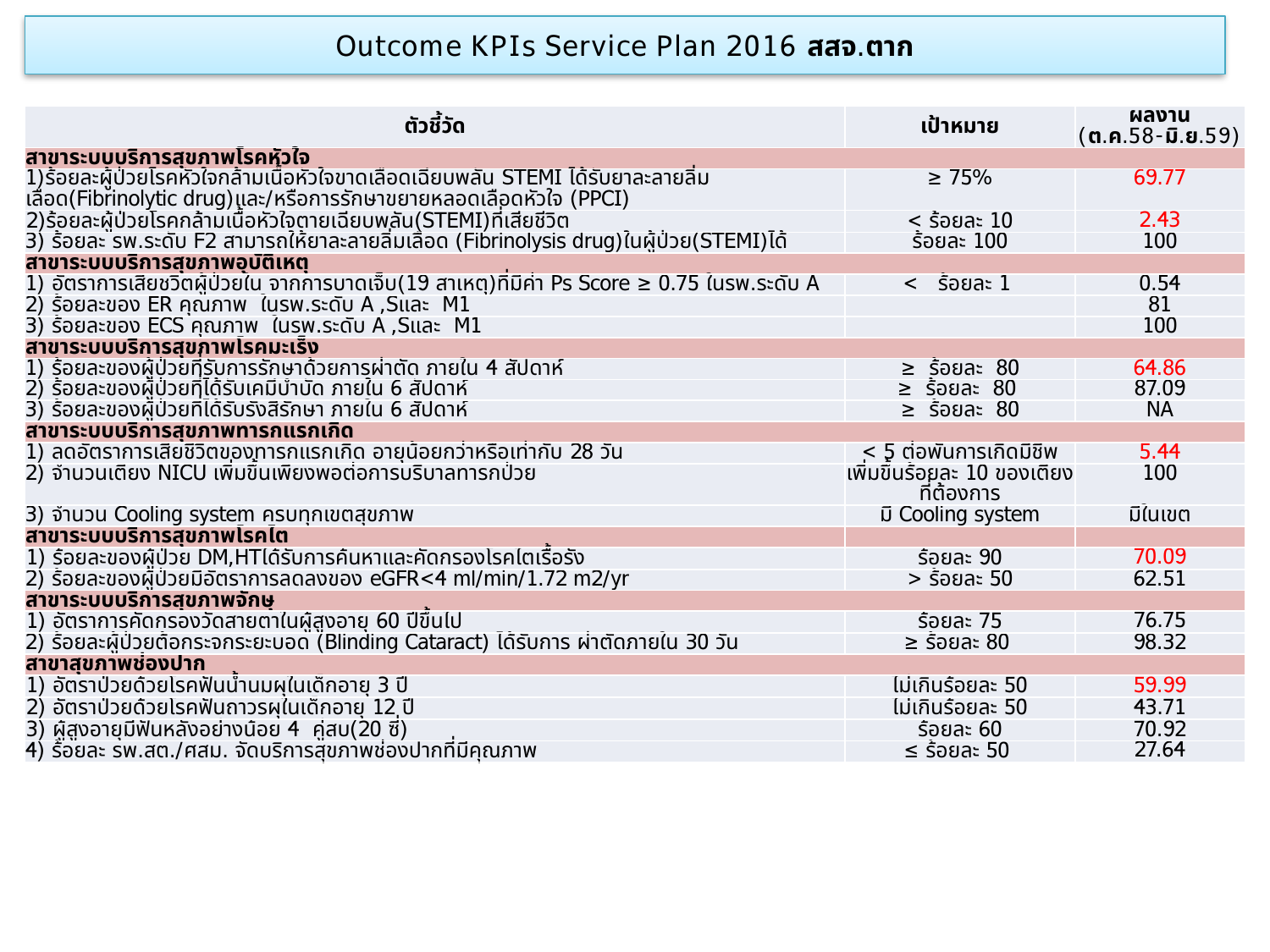

# Outcome KPIs Service Plan 2016 สสจ.ตาก
| ตัวชี้วัด | เป้าหมาย | ผลงาน (ต.ค.58-มิ.ย.59) |
| --- | --- | --- |
| สาขาระบบบริการสุขภาพโรคหัวใจ |  |  |
| 1)ร้อยละผู้ป่วยโรคหัวใจกล้ามเนื้อหัวใจขาดเลือดเฉียบพลัน STEMI ได้รับยาละลายลิ่มเลือด(Fibrinolytic drug)และ/หรือการรักษาขยายหลอดเลือดหัวใจ (PPCI) | ≥ 75% | 69.77 |
| 2)ร้อยละผู้ป่วยโรคกล้ามเนื้อหัวใจตายเฉียบพลัน(STEMI)ที่เสียชีวิต | < ร้อยละ 10 | 2.43 |
| 3) ร้อยละ รพ.ระดับ F2 สามารถให้ยาละลายลิ่มเลือด (Fibrinolysis drug)ในผู้ป่วย(STEMI)ได้ | ร้อยละ 100 | 100 |
| สาขาระบบบริการสุขภาพอุบัติเหตุ |  |  |
| 1) อัตราการเสียชวิตผู้ป่วยใน จากการบาดเจ็บ(19 สาเหตุ)ที่มีค่า Ps Score ≥ 0.75 ในรพ.ระดับ A | < ร้อยละ 1 | 0.54 |
| 2) ร้อยละของ ER คุณภาพ ในรพ.ระดับ A ,Sและ M1 |  | 81 |
| 3) ร้อยละของ ECS คุณภาพ ในรพ.ระดับ A ,Sและ M1 |  | 100 |
| สาขาระบบบริการสุขภาพโรคมะเร็ง |  |  |
| 1) ร้อยละของผู้ป่วยที่รับการรักษาด้วยการผ่าตัด ภายใน 4 สัปดาห์ | ≥ ร้อยละ 80 | 64.86 |
| 2) ร้อยละของผู้ป่วยที่ได้รับเคมีบำบัด ภายใน 6 สัปดาห์ | ≥ ร้อยละ 80 | 87.09 |
| 3) ร้อยละของผู้ป่วยที่ได้รับรังสีรักษา ภายใน 6 สัปดาห์ | ≥ ร้อยละ 80 | NA |
| สาขาระบบบริการสุขภาพทารกแรกเกิด |  |  |
| 1) ลดอัตราการเสียชีวิตของทารกแรกเกิด อายุน้อยกว่าหรือเท่ากับ 28 วัน | < 5 ต่อพันการเกิดมีชีพ | 5.44 |
| 2) จำนวนเตียง NICU เพิ่มขึ้นเพียงพอต่อการบริบาลทารกป่วย | เพิ่มขึ้นร้อยละ 10 ของเตียงที่ต้องการ | 100 |
| 3) จำนวน Cooling system ครบทุกเขตสุขภาพ | มี Cooling system | มีในเขต |
| สาขาระบบบริการสุขภาพโรคไต |  |  |
| 1) ร้อยละของผู้ป่วย DM,HTได้รับการค้นหาและคัดกรองโรคไตเรื้อรัง | ร้อยละ 90 | 70.09 |
| 2) ร้อยละของผู้ป่วยมีอัตราการลดลงของ eGFR<4 ml/min/1.72 m2/yr | > ร้อยละ 50 | 62.51 |
| สาขาระบบบริการสุขภาพจักษุ |  |  |
| 1) อัตราการคัดกรองวัดสายตาในผู้สูงอายุ 60 ปีขึ้นไป | ร้อยละ 75 | 76.75 |
| 2) ร้อยละผู้ป่วยต้อกระจกระยะบอด (Blinding Cataract) ได้รับการ ผ่าตัดภายใน 30 วัน | ≥ ร้อยละ 80 | 98.32 |
| สาขาสุขภาพช่องปาก |  |  |
| 1) อัตราป่วยด้วยโรคฟันน้ำนมผุในเด็กอายุ 3 ปี | ไม่เกินร้อยละ 50 | 59.99 |
| 2) อัตราป่วยด้วยโรคฟันถาวรผุในเด็กอายุ 12 ปี | ไม่เกินร้อยละ 50 | 43.71 |
| 3) ผู้สูงอายุมีฟันหลังอย่างน้อย 4 คู่สบ(20 ซี่) | ร้อยละ 60 | 70.92 |
| 4) ร้อยละ รพ.สต./ศสม. จัดบริการสุขภาพช่องปากที่มีคุณภาพ | ≤ ร้อยละ 50 | 27.64 |